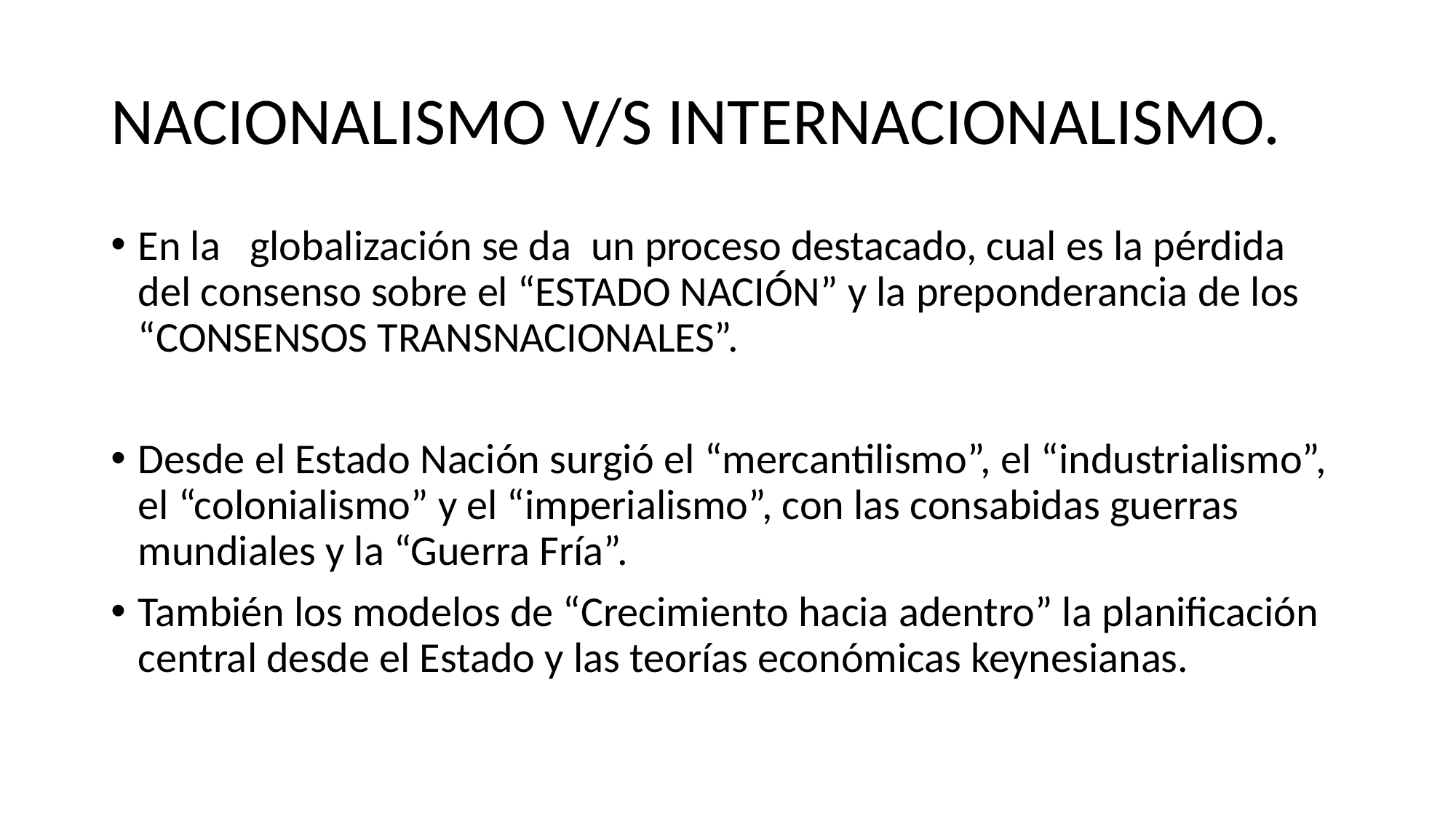

# NACIONALISMO V/S INTERNACIONALISMO.
En la   globalización se da  un proceso destacado, cual es la pérdida del consenso sobre el “ESTADO NACIÓN” y la preponderancia de los “CONSENSOS TRANSNACIONALES”.

Desde el Estado Nación surgió el “mercantilismo”, el “industrialismo”, el “colonialismo” y el “imperialismo”, con las consabidas guerras mundiales y la “Guerra Fría”.
También los modelos de “Crecimiento hacia adentro” la planificación central desde el Estado y las teorías económicas keynesianas.